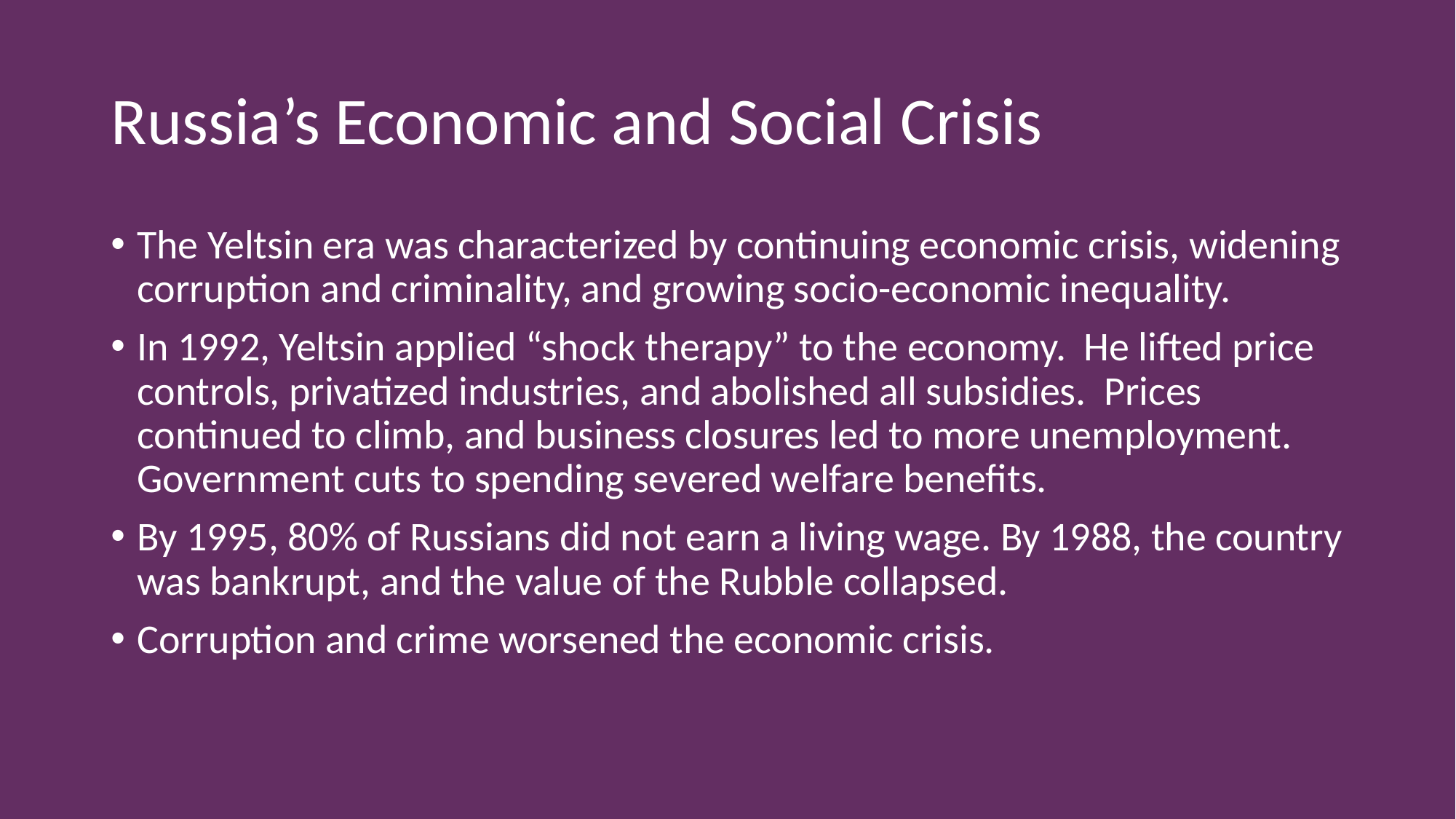

# Russia’s Economic and Social Crisis
The Yeltsin era was characterized by continuing economic crisis, widening corruption and criminality, and growing socio-economic inequality.
In 1992, Yeltsin applied “shock therapy” to the economy.  He lifted price controls, privatized industries, and abolished all subsidies.  Prices continued to climb, and business closures led to more unemployment.  Government cuts to spending severed welfare benefits.
By 1995, 80% of Russians did not earn a living wage. By 1988, the country was bankrupt, and the value of the Rubble collapsed.
Corruption and crime worsened the economic crisis.